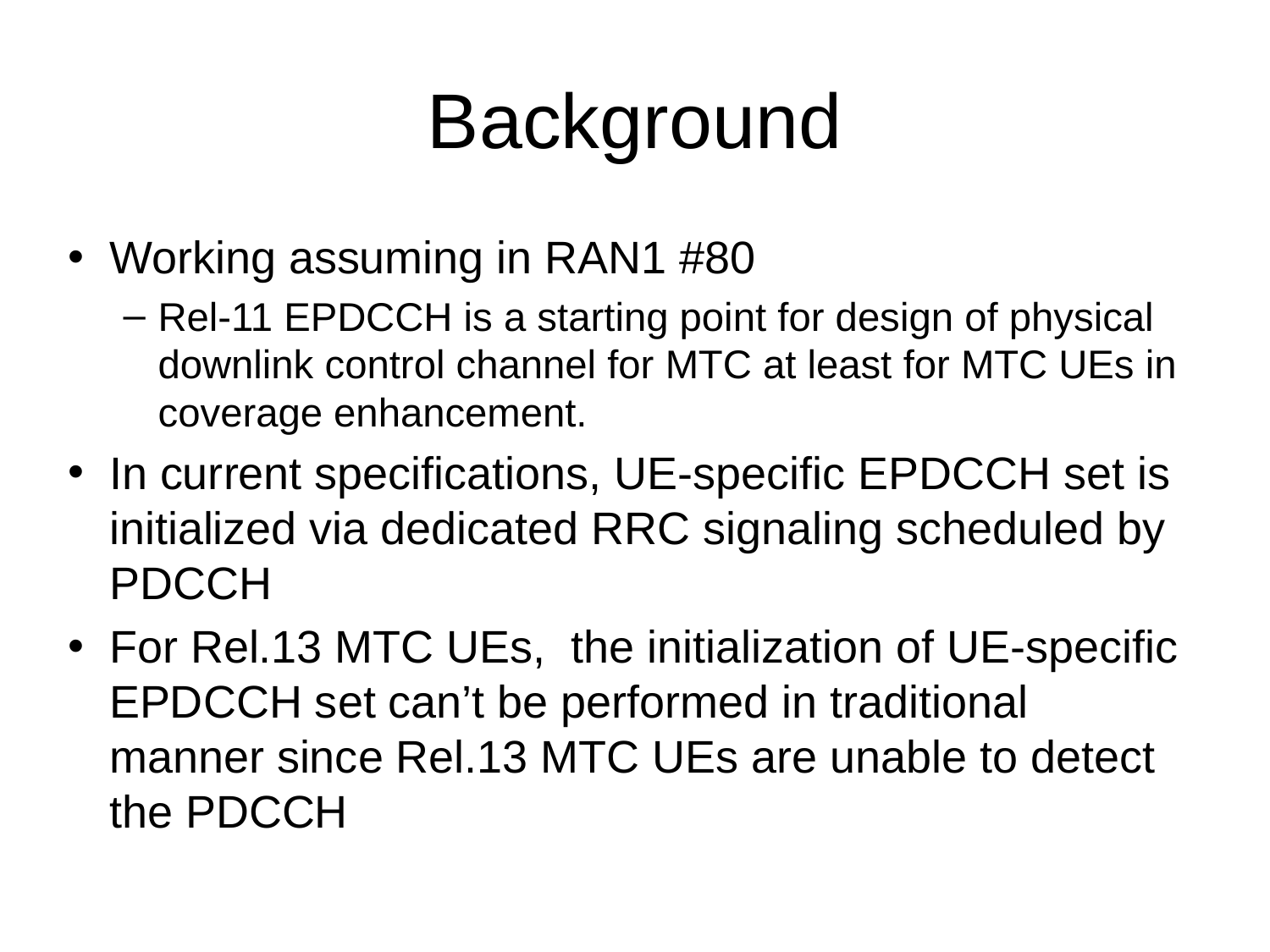

# Background
Working assuming in RAN1 #80
Rel-11 EPDCCH is a starting point for design of physical downlink control channel for MTC at least for MTC UEs in coverage enhancement.
In current specifications, UE-specific EPDCCH set is initialized via dedicated RRC signaling scheduled by PDCCH
For Rel.13 MTC UEs,  the initialization of UE-specific EPDCCH set can’t be performed in traditional manner since Rel.13 MTC UEs are unable to detect the PDCCH